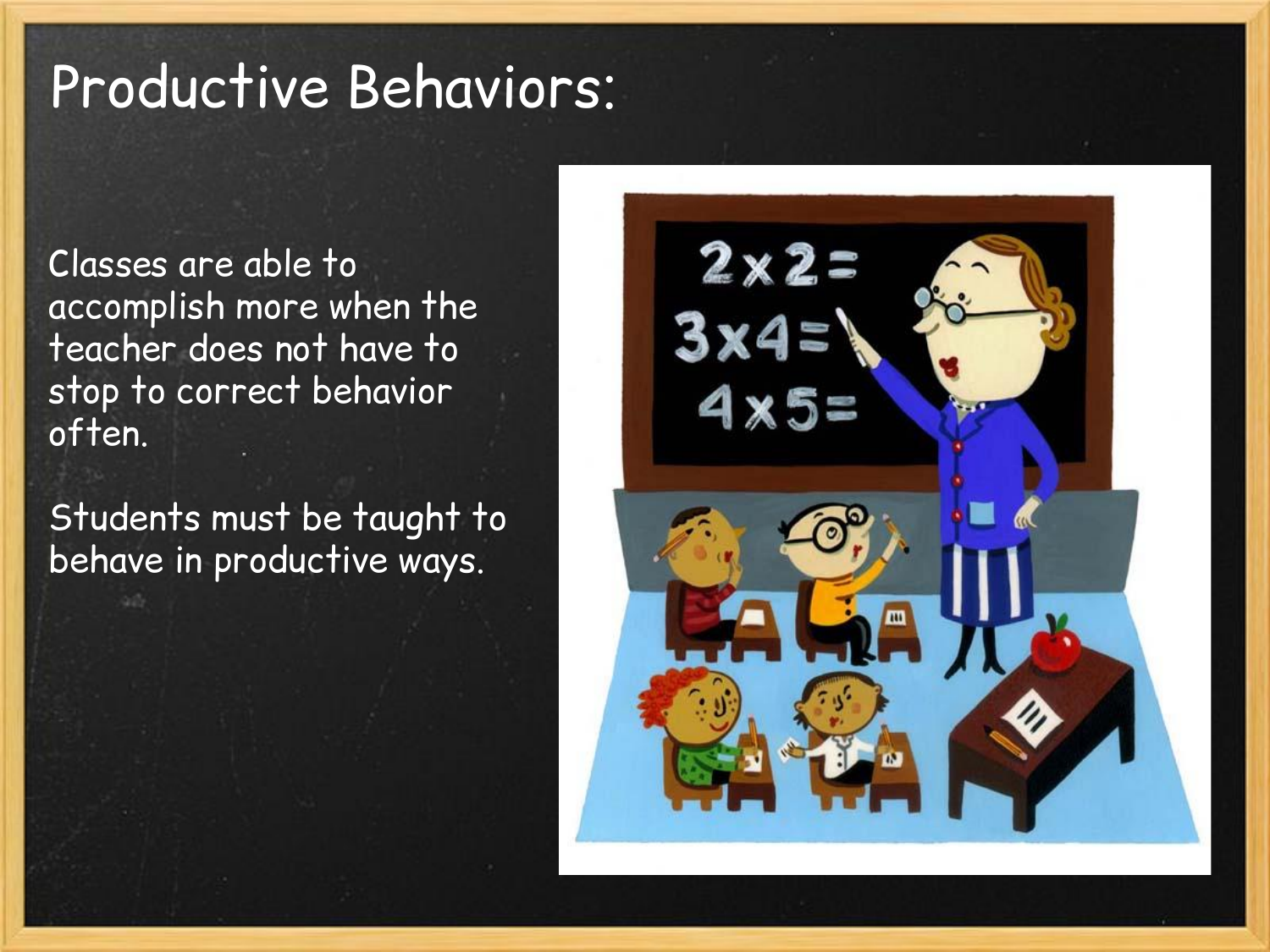

# Productive Behaviors:

Classes are able to accomplish more when the teacher does not have to stop to correct behavior often.

Students must be taught to behave in productive ways.